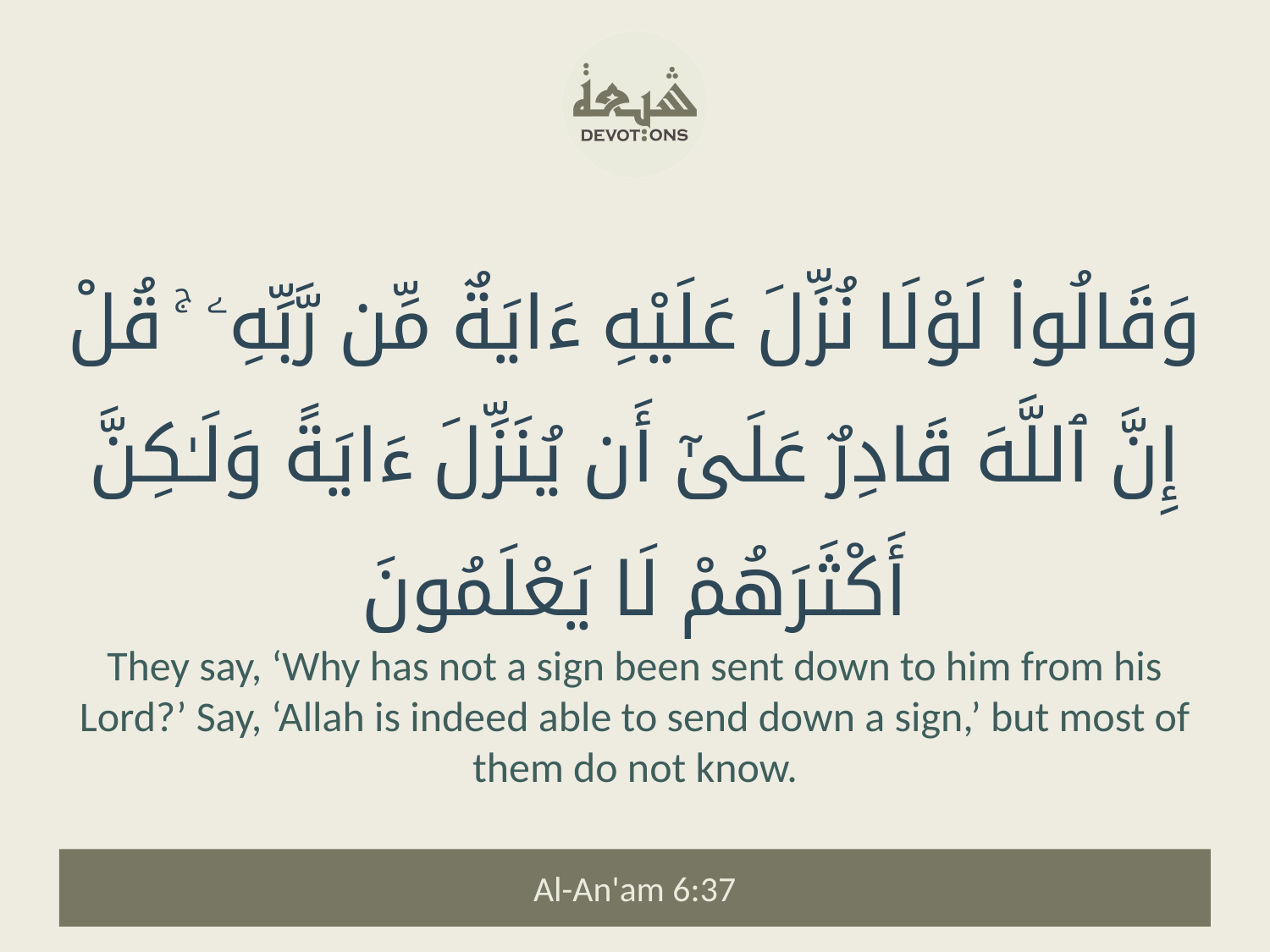

وَقَالُوا۟ لَوْلَا نُزِّلَ عَلَيْهِ ءَايَةٌ مِّن رَّبِّهِۦ ۚ قُلْ إِنَّ ٱللَّهَ قَادِرٌ عَلَىٰٓ أَن يُنَزِّلَ ءَايَةً وَلَـٰكِنَّ أَكْثَرَهُمْ لَا يَعْلَمُونَ
They say, ‘Why has not a sign been sent down to him from his Lord?’ Say, ‘Allah is indeed able to send down a sign,’ but most of them do not know.
Al-An'am 6:37